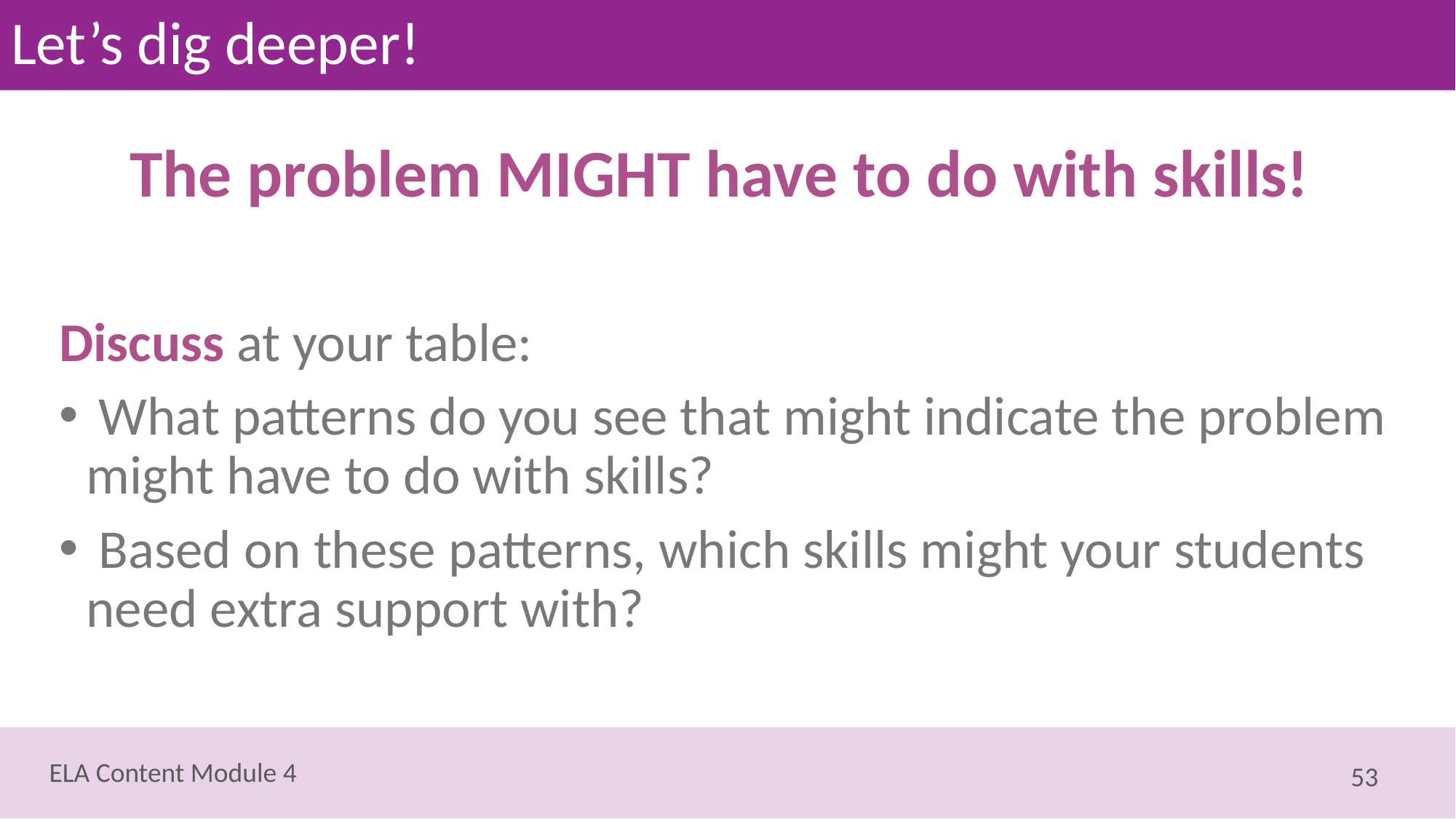

# Let’s dig deeper!
The problem MIGHT have to do with skills!

Discuss at your table:
 What patterns do you see that might indicate the problem might have to do with skills?
 Based on these patterns, which skills might your students need extra support with?

53